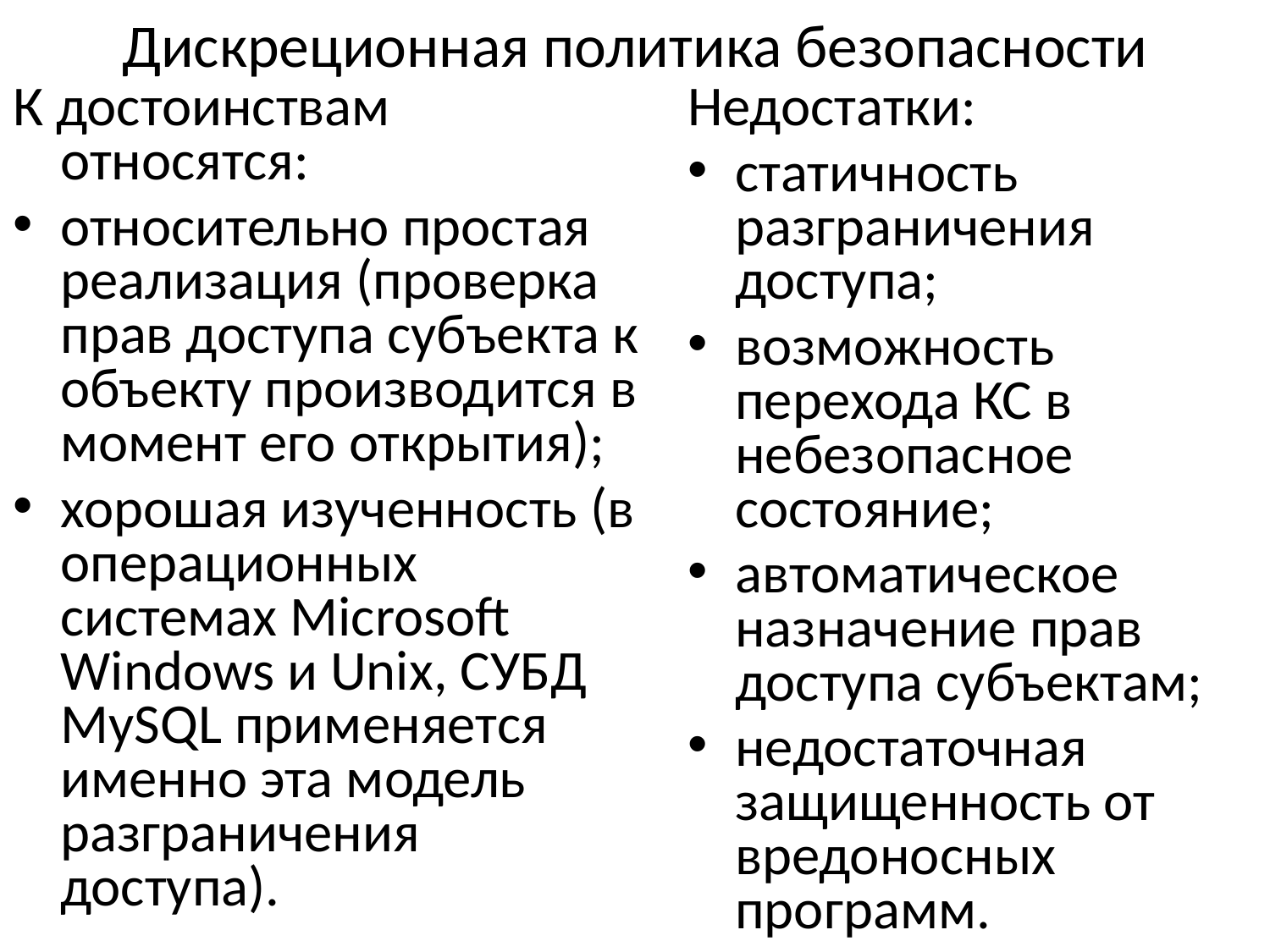

# Дискреционная политика безопасности
К достоинствам относятся:
относительно простая реализация (проверка прав доступа субъекта к объекту производится в момент его открытия);
хорошая изученность (в операционных системах Microsoft Windows и Unix, СУБД  MySQL применяется именно эта модель разграничения доступа).
Недостатки:
статичность разграничения доступа;
возможность перехода КС в небезопасное состояние;
автоматическое назначение прав доступа субъектам;
недостаточная защищенность от вредоносных программ.